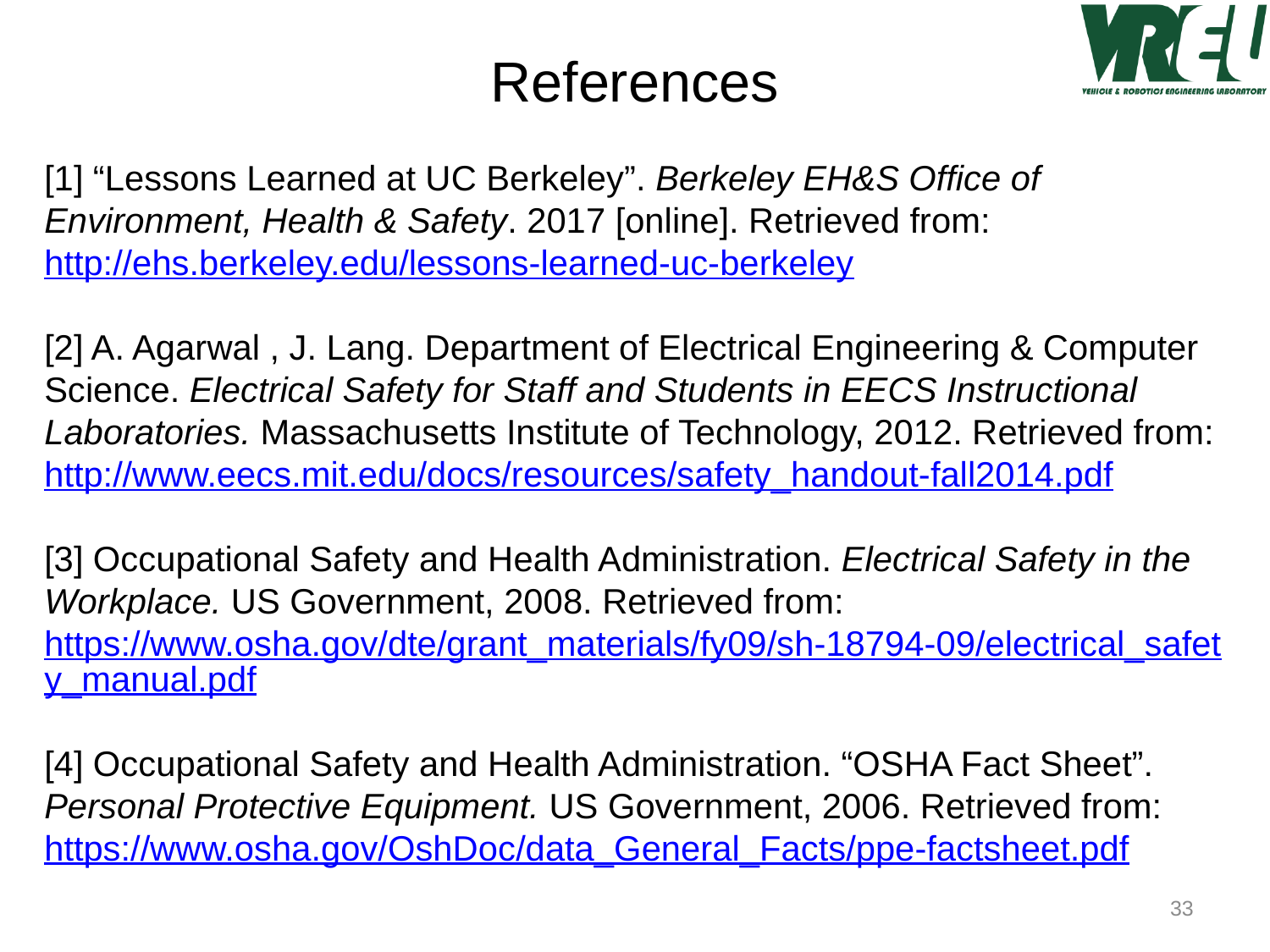

References
[1] “Lessons Learned at UC Berkeley”. Berkeley EH&S Office of Environment, Health & Safety. 2017 [online]. Retrieved from: http://ehs.berkeley.edu/lessons-learned-uc-berkeley

[2] A. Agarwal , J. Lang. Department of Electrical Engineering & Computer Science. Electrical Safety for Staff and Students in EECS Instructional Laboratories. Massachusetts Institute of Technology, 2012. Retrieved from: http://www.eecs.mit.edu/docs/resources/safety_handout-fall2014.pdf

[3] Occupational Safety and Health Administration. Electrical Safety in the Workplace. US Government, 2008. Retrieved from: https://www.osha.gov/dte/grant_materials/fy09/sh-18794-09/electrical_safety_manual.pdf

[4] Occupational Safety and Health Administration. “OSHA Fact Sheet”. Personal Protective Equipment. US Government, 2006. Retrieved from: https://www.osha.gov/OshDoc/data_General_Facts/ppe-factsheet.pdf

33